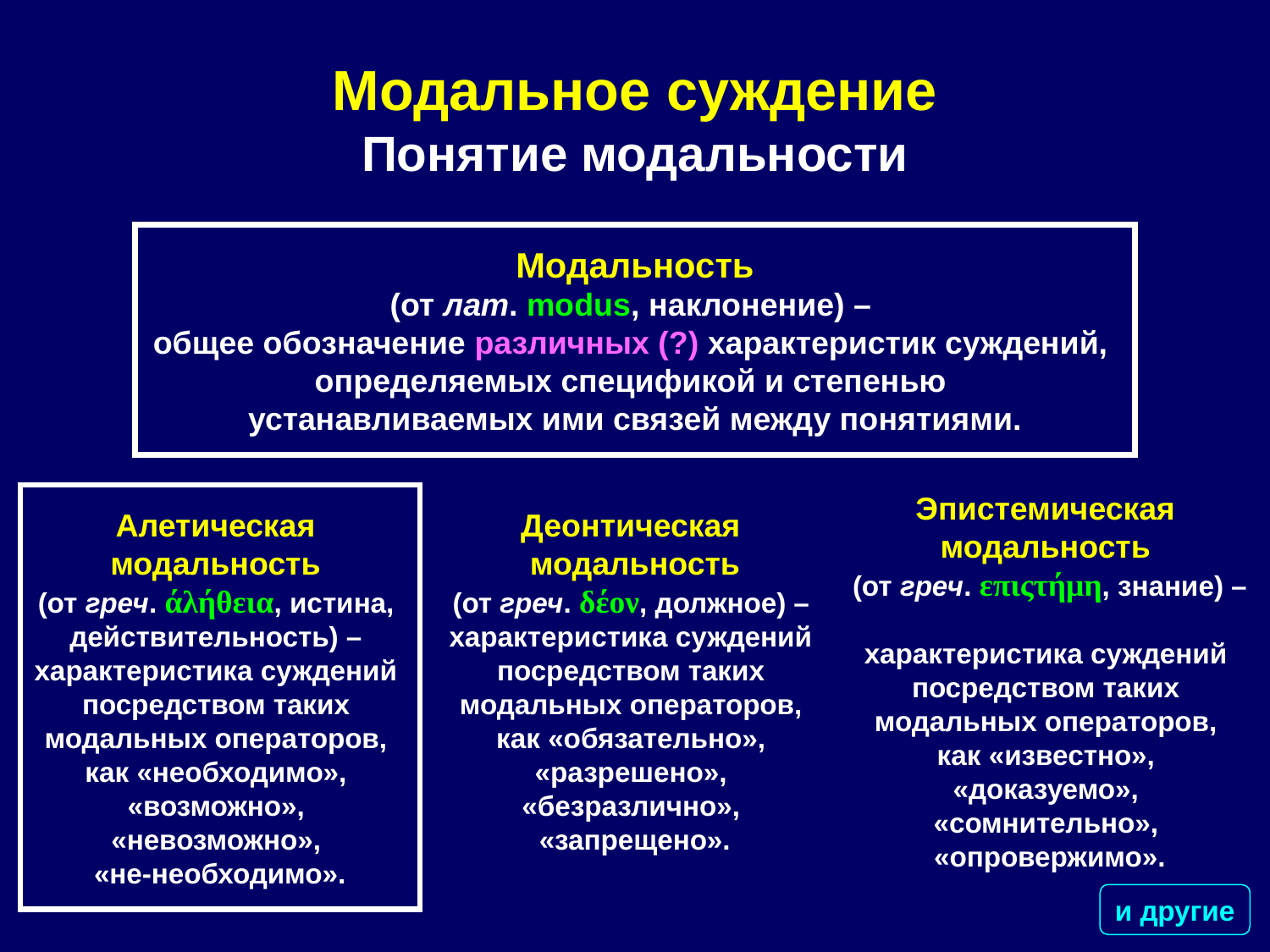

Модальное суждение
Понятие модальности
Модальность
(от лат. modus, наклонение) –
общее обозначение различных (?) характеристик суждений,
определяемых спецификой и степенью
устанавливаемых ими связей между понятиями.
Алетическая
модальность
(от греч. άλήθεια, истина,
действительность) –
характеристика суждений
посредством таких
модальных операторов,
как «необходимо»,
«возможно»,
«невозможно»,
«не-необходимо».
Деонтическая
модальность
(от греч. δέον, должное) –
характеристика суждений
посредством таких
модальных операторов,
как «обязательно»,
«разрешено»,
«безразлично»,
«запрещено».
Эпистемическая
модальность
(от греч. επιςτήμη, знание) –
характеристика суждений
посредством таких
модальных операторов,
как «известно»,
«доказуемо»,
«сомнительно»,
«опровержимо».
и другие